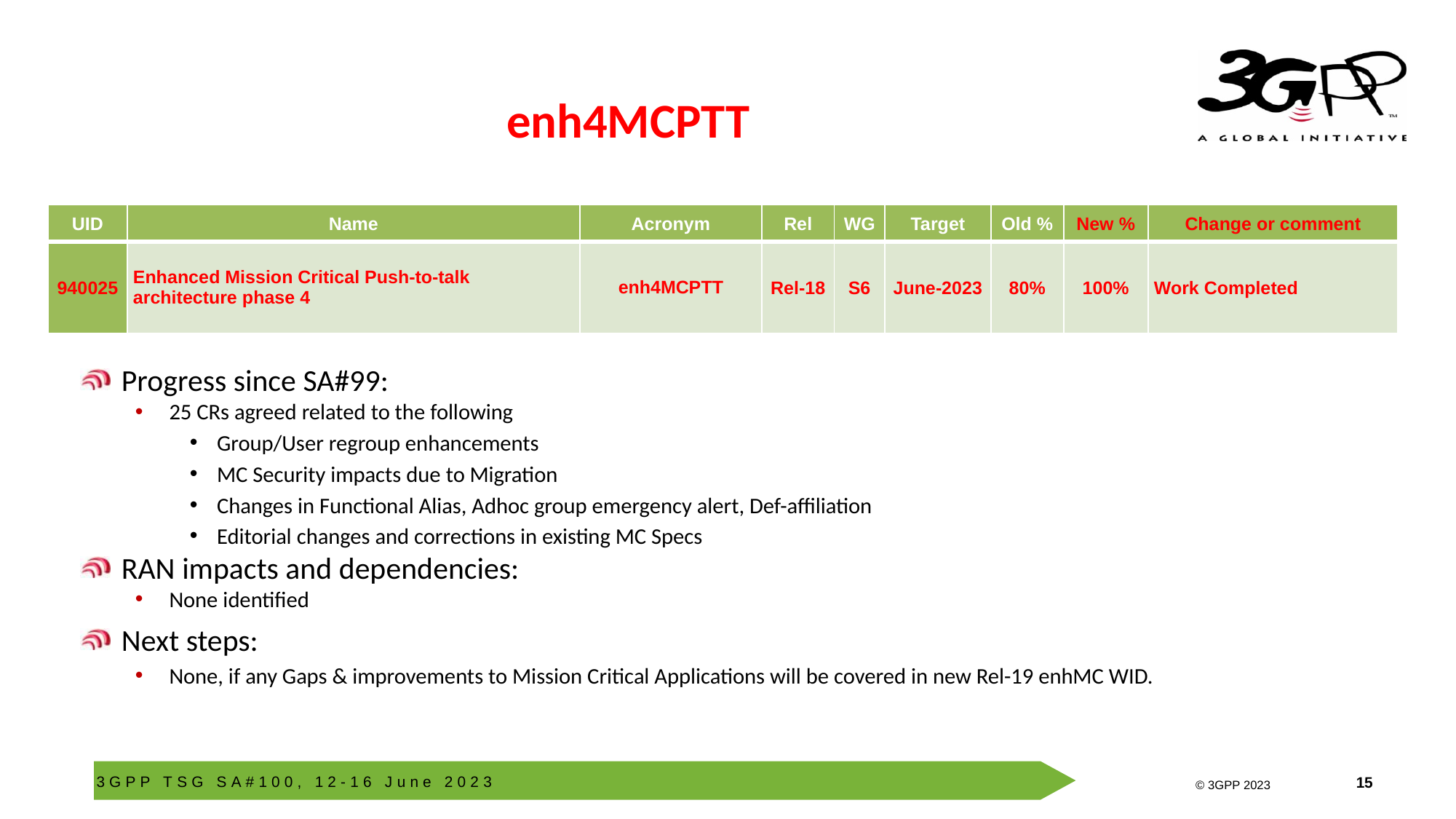

# enh4MCPTT
| UID | Name | Acronym | Rel | WG | Target | Old % | New % | Change or comment |
| --- | --- | --- | --- | --- | --- | --- | --- | --- |
| 940025 | Enhanced Mission Critical Push-to-talk architecture phase 4 | enh4MCPTT | Rel-18 | S6 | June-2023 | 80% | 100% | Work Completed |
Progress since SA#99:
25 CRs agreed related to the following
Group/User regroup enhancements
MC Security impacts due to Migration
Changes in Functional Alias, Adhoc group emergency alert, Def-affiliation
Editorial changes and corrections in existing MC Specs
RAN impacts and dependencies:
None identified
Next steps:
None, if any Gaps & improvements to Mission Critical Applications will be covered in new Rel-19 enhMC WID.